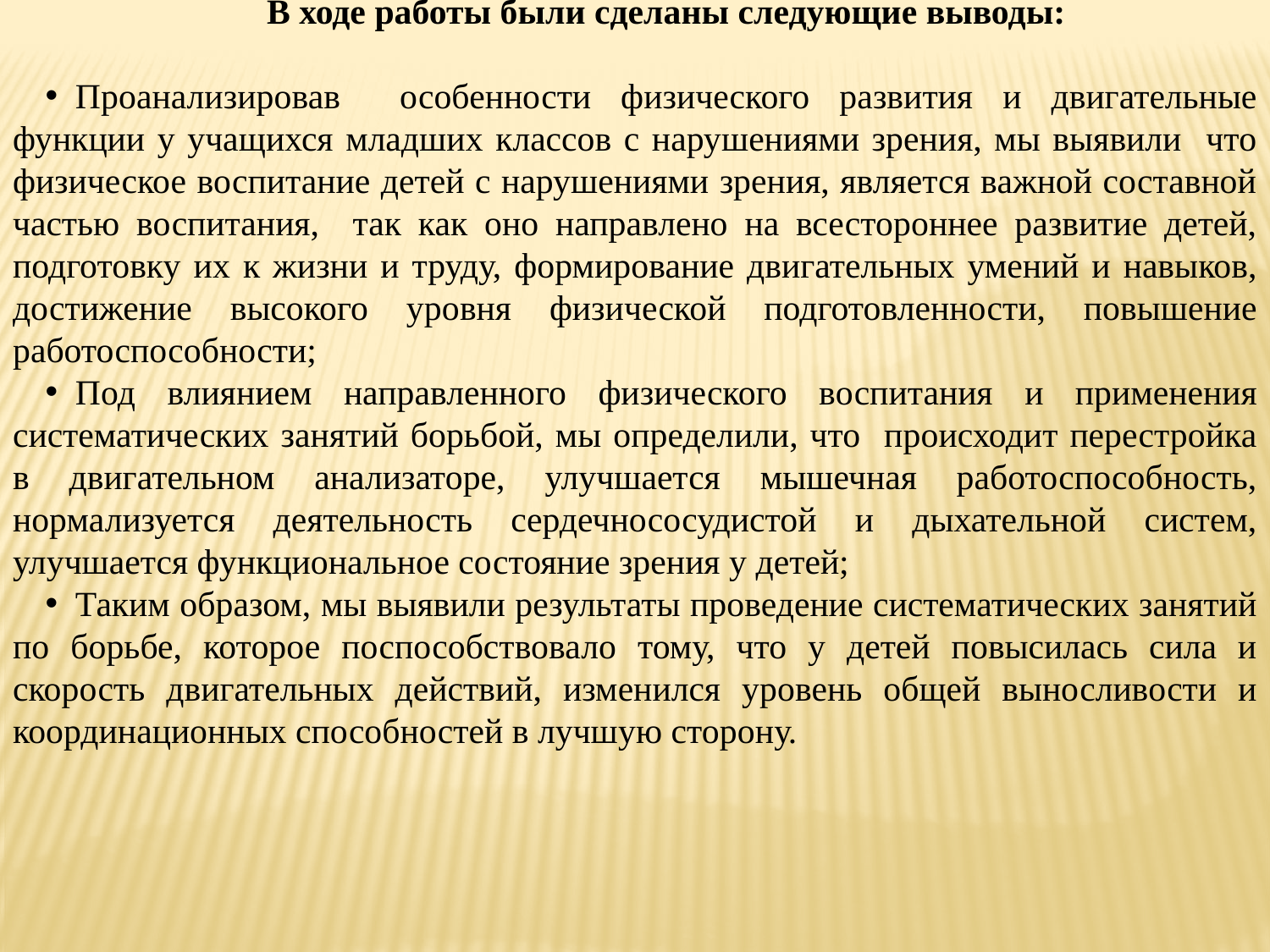

В ходе работы были сделаны следующие выводы:

Проанализировав  особенности физического развития и двигательные функции у учащихся младших классов с нарушениями зрения, мы выявили  что физическое воспитание детей с нарушениями зрения, является важной составной частью воспитания,  так как оно направлено на всестороннее развитие детей, подготовку их к жизни и труду, формирование двигательных умений и навыков, достижение высокого уровня физической подготовленности, повышение работоспособности;
Под влиянием направленного физического воспитания и применения систематических занятий борьбой, мы определили, что  происходит перестройка в двигательном анализаторе, улучшается мышечная работоспособность, нормализуется деятельность сердечнососудистой и дыхательной систем, улучшается функциональное состояние зрения у детей;
Таким образом, мы выявили результаты проведение систематических занятий по борьбе, которое поспособствовало тому, что у детей повысилась сила и скорость двигательных действий, изменился уровень общей выносливости и координационных способностей в лучшую сторону.